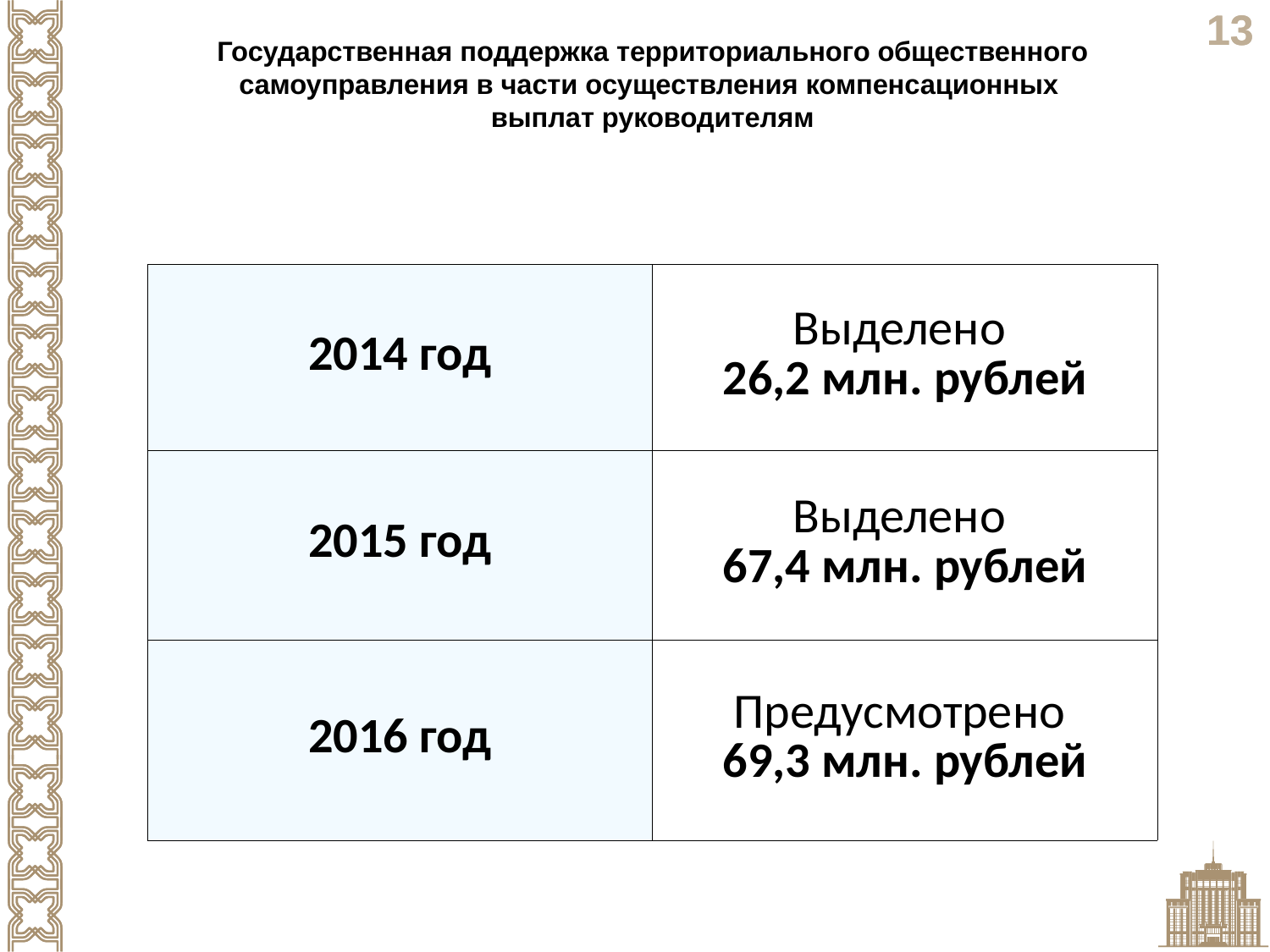

Государственная поддержка территориального общественного самоуправления в части осуществления компенсационных
выплат руководителям
| 2014 год | Выделено 26,2 млн. рублей |
| --- | --- |
| 2015 год | Выделено 67,4 млн. рублей |
| 2016 год | Предусмотрено 69,3 млн. рублей |